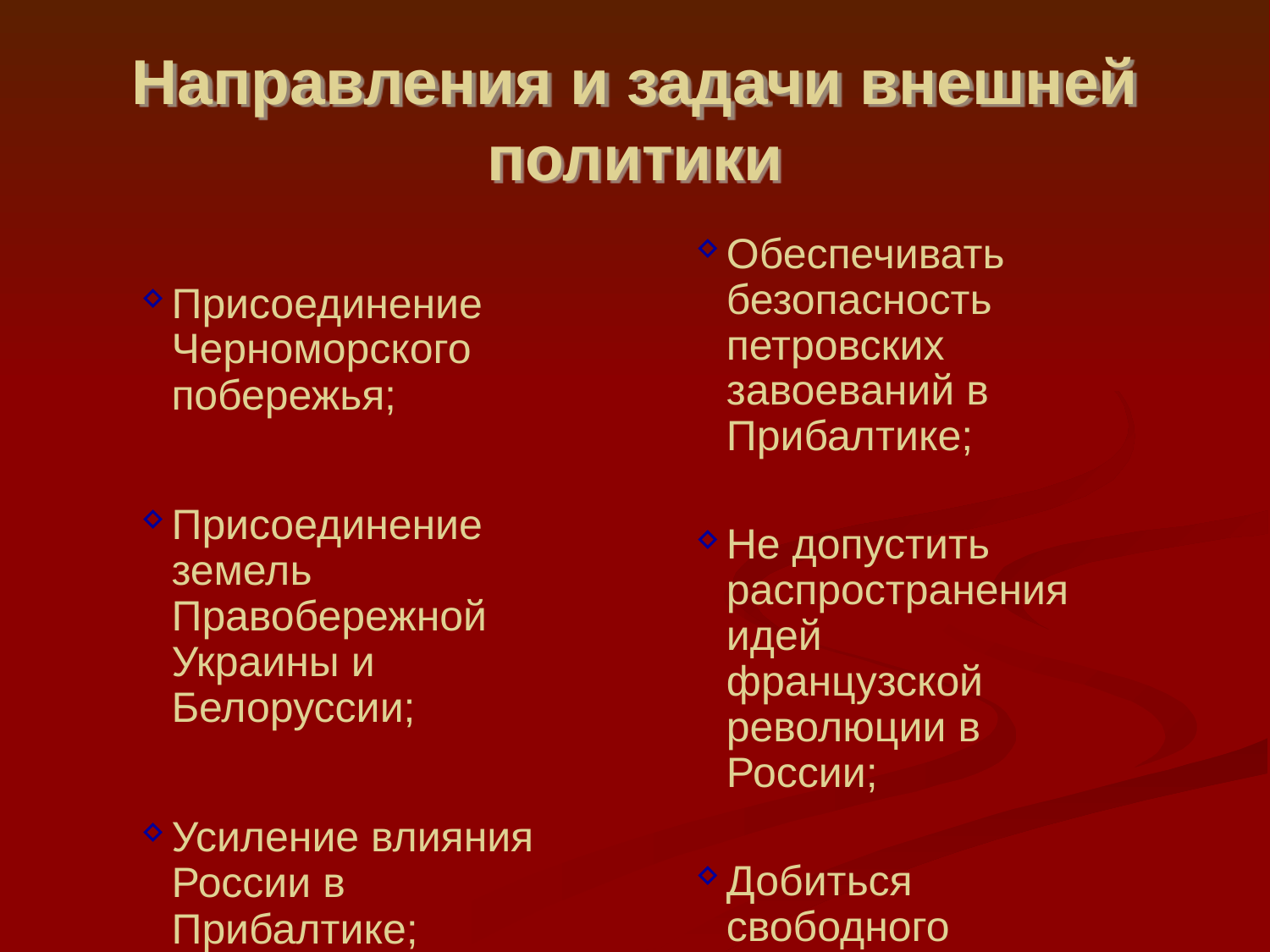

# Направления и задачи внешней политики

Обеспечивать безопасность петровских завоеваний в Прибалтике;

Не допустить распространения идей французской революции в России;

Добиться свободного плавания русских судов по Черному морю и прохода их через проливы Босфор и Дарданеллы.

Присоединение Черноморского побережья;

Присоединение земель Правобережной Украины и Белоруссии;

Усиление влияния России в Прибалтике;

Получение выхода в Азовское и Черное моря.